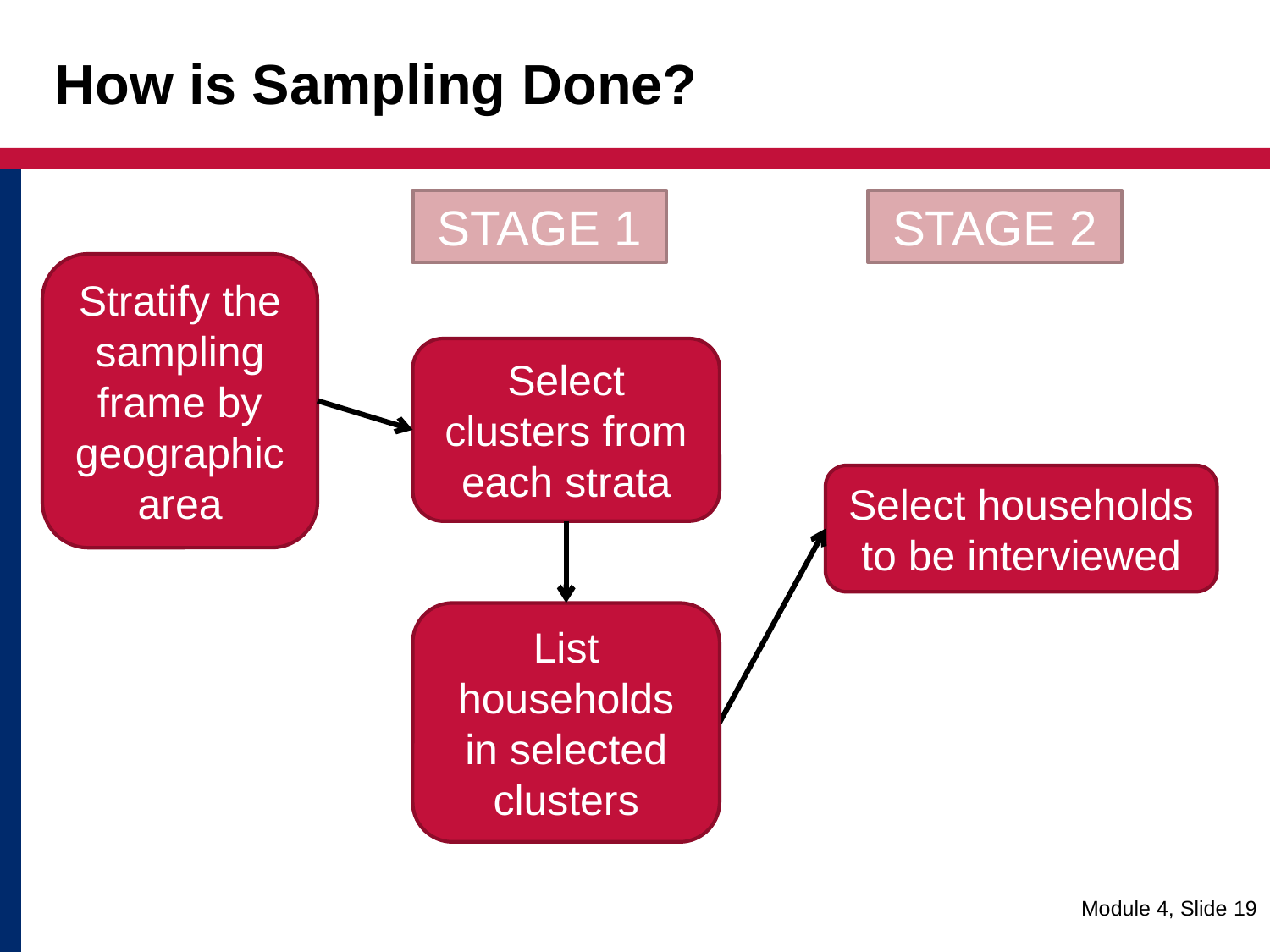

# How is Sampling Done?
STAGE 1
STAGE 2
Stratify the sampling frame by geographic area
Select clusters from each strata
Select households to be interviewed
List households in selected clusters
 Module 4, Slide 19